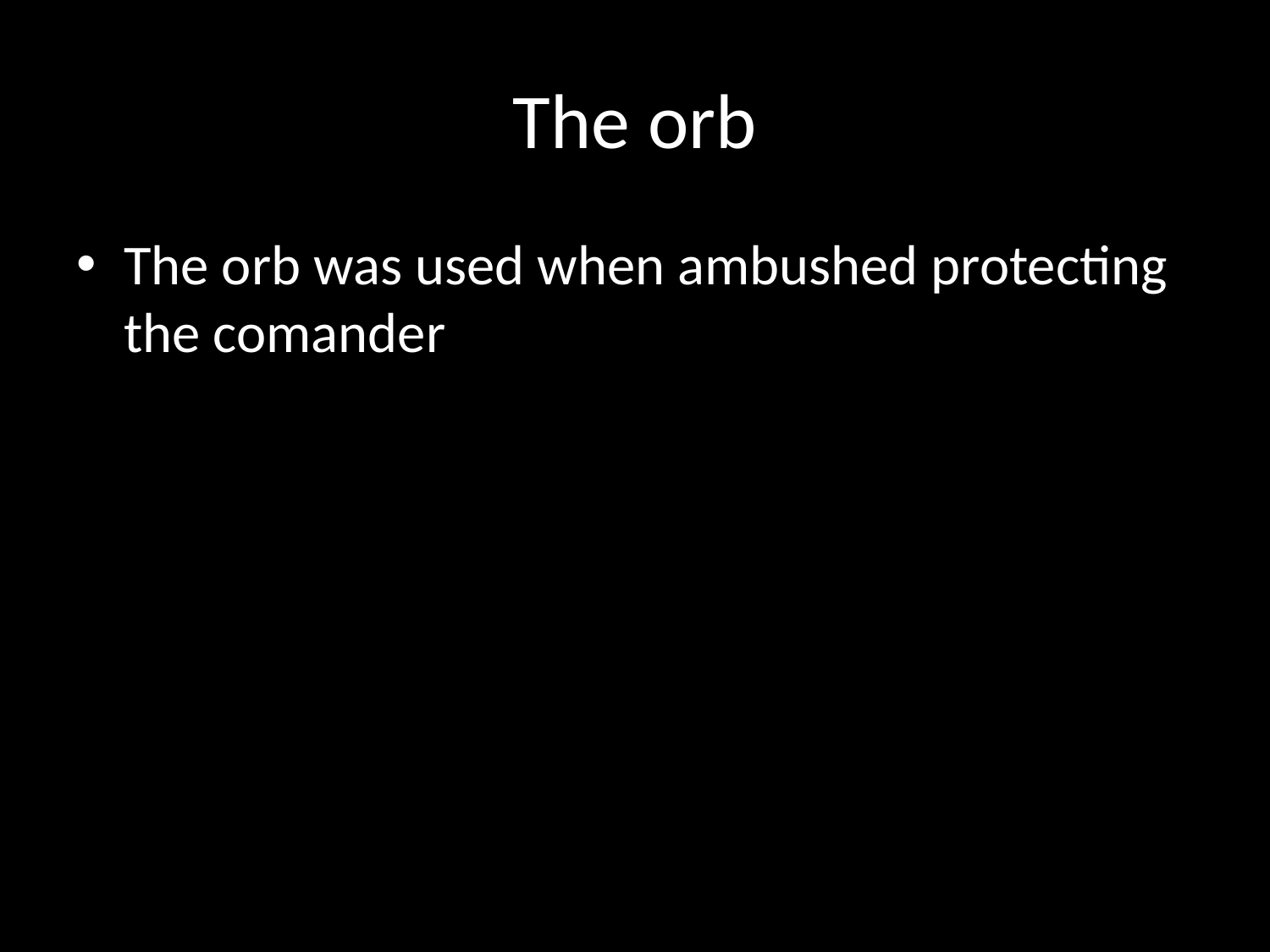

# The orb
The orb was used when ambushed protecting the comander